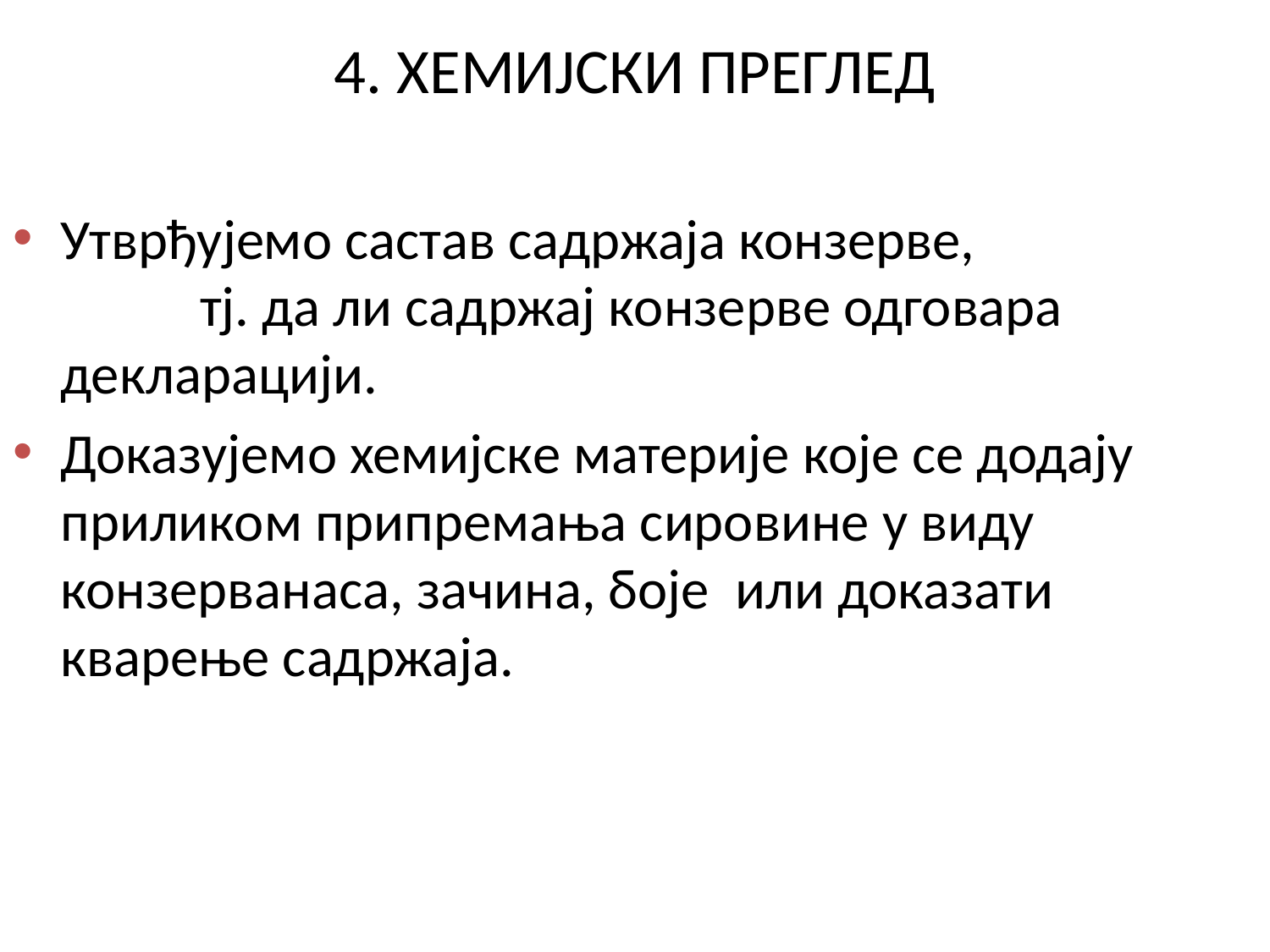

# 4. ХЕМИЈСКИ ПРЕГЛЕД
Утврђујемо састав садржаја конзерве,                                  тј. да ли садржај конзерве одговара декларацији.
Доказујемо хемијске материје које се додају приликом припремања сировине у виду конзерванаса, зачина, боје  или доказати кварење садржаја.